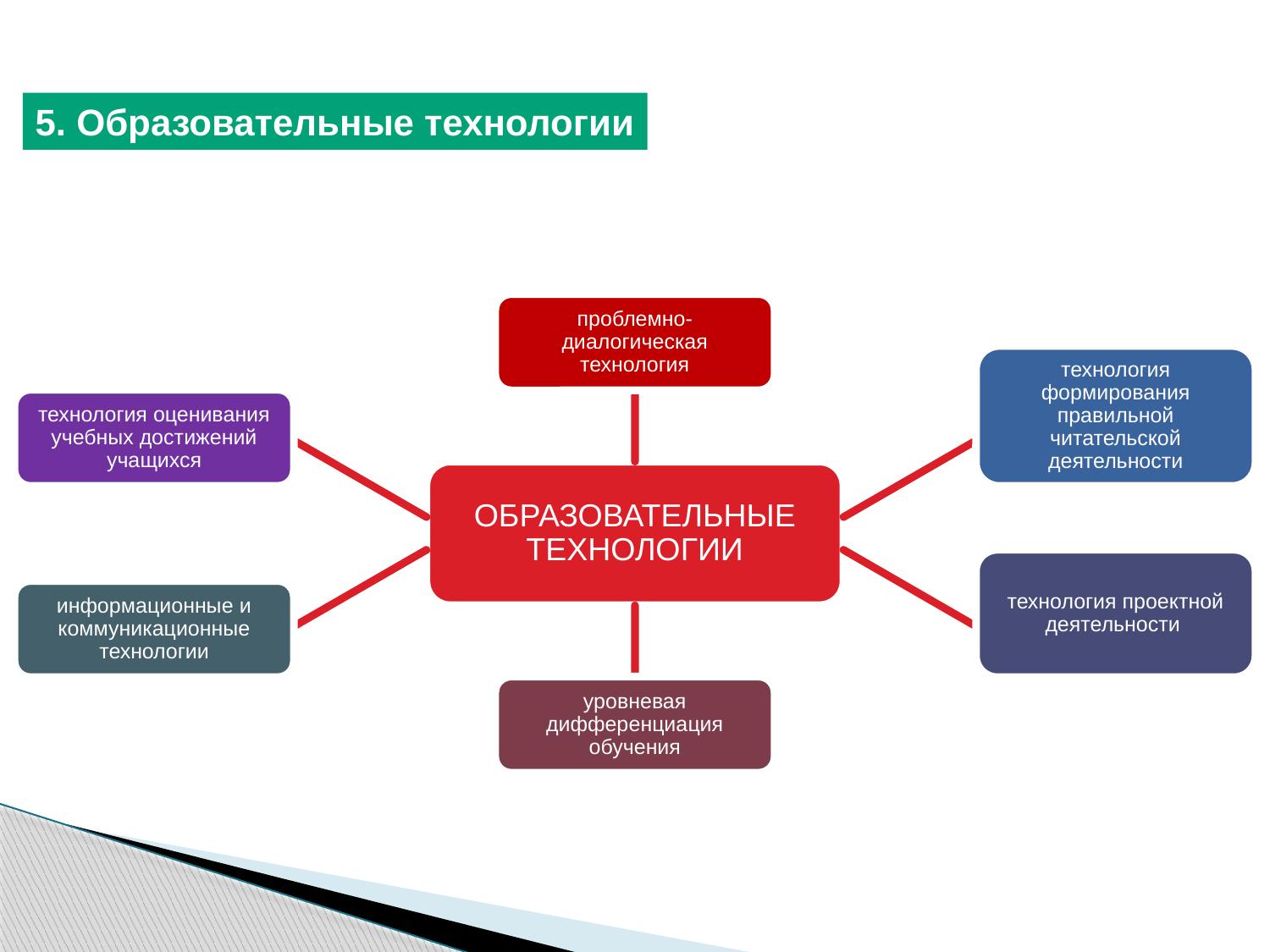

5. Образовательные технологии
проблемно-диалогическая технология
технология формирования правильной читательской деятельности
технология оценивания учебных достижений учащихся

ОБРАЗОВАТЕЛЬНЫЕ ТЕХНОЛОГИИ

технология проектной деятельности
информационные и коммуникационные технологии

уровневая дифференциация обучения